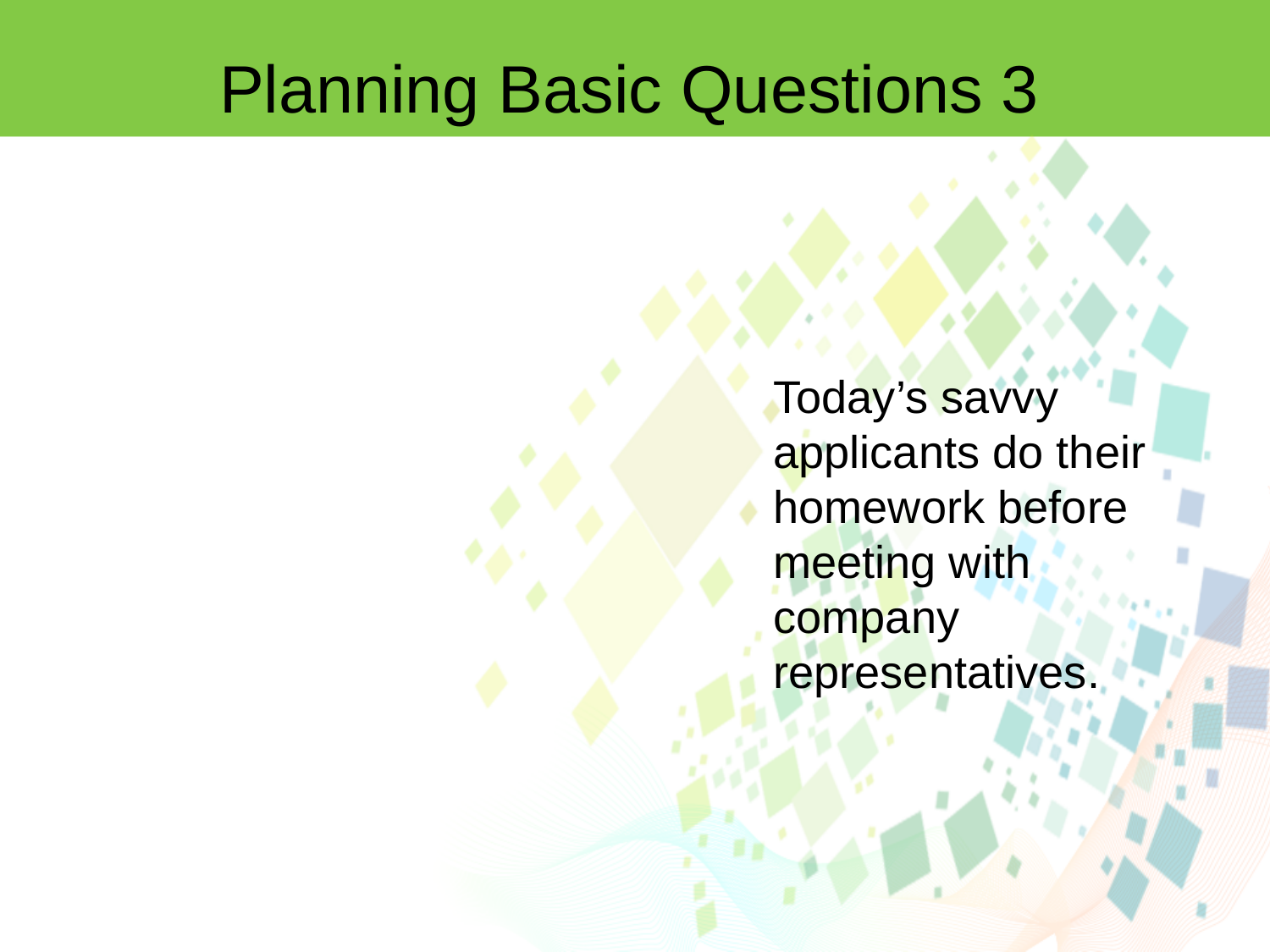

Planning Basic Questions 3
Today’s savvy
applicants do their homework before meeting with company representatives.